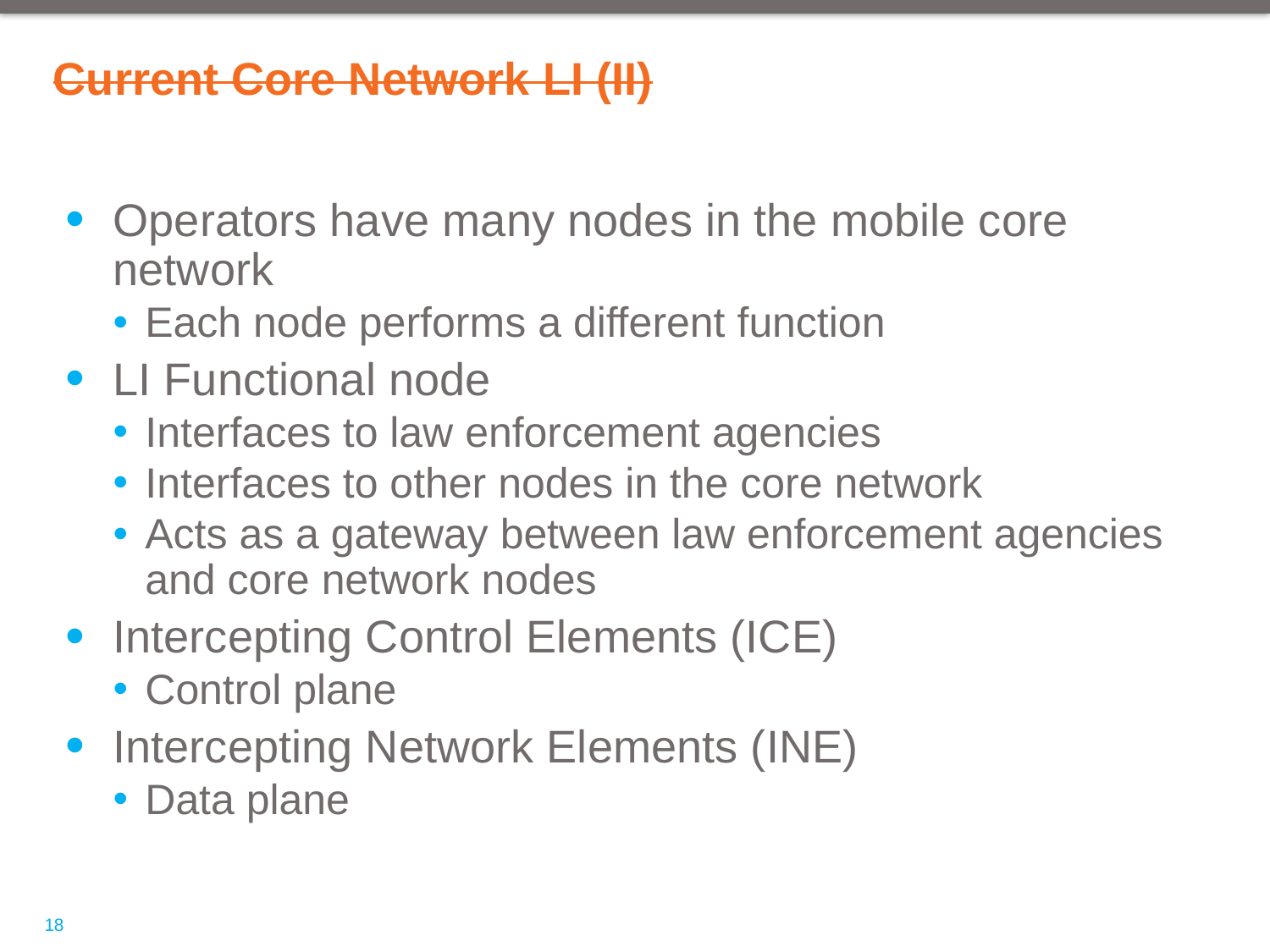

# Current Core Network LI (II)
Operators have many nodes in the mobile core network
Each node performs a different function
LI Functional node
Interfaces to law enforcement agencies
Interfaces to other nodes in the core network
Acts as a gateway between law enforcement agencies and core network nodes
Intercepting Control Elements (ICE)
Control plane
Intercepting Network Elements (INE)
Data plane